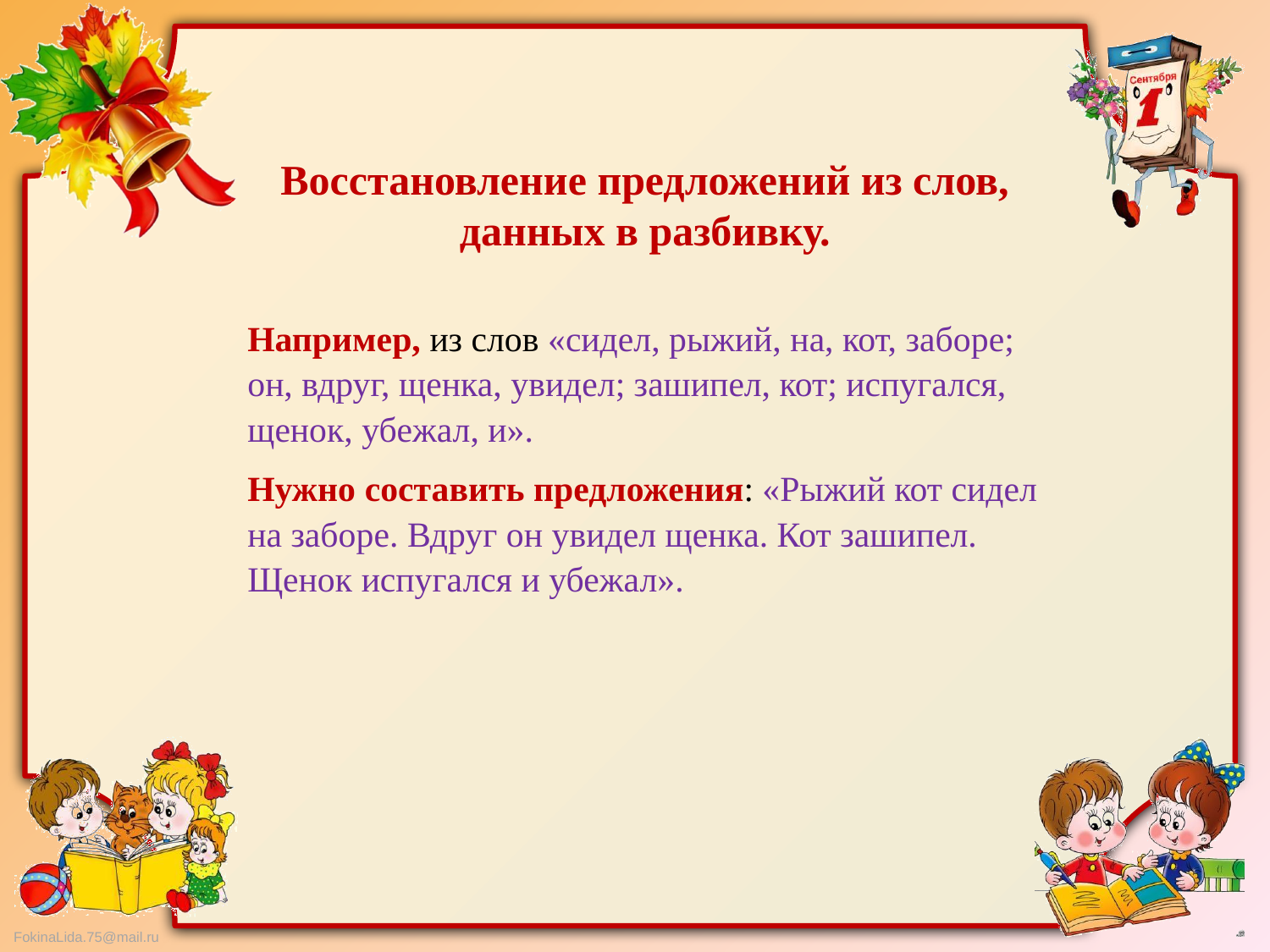

Восстановление предложений из слов,
 данных в разбивку.

Например, из слов «сидел, рыжий, на, кот, заборе; он, вдруг, щенка, увидел; зашипел, кот; испугался, щенок, убежал, и».
Нужно составить предложения: «Рыжий кот сидел на заборе. Вдруг он увидел щенка. Кот зашипел. Щенок испугался и убежал».